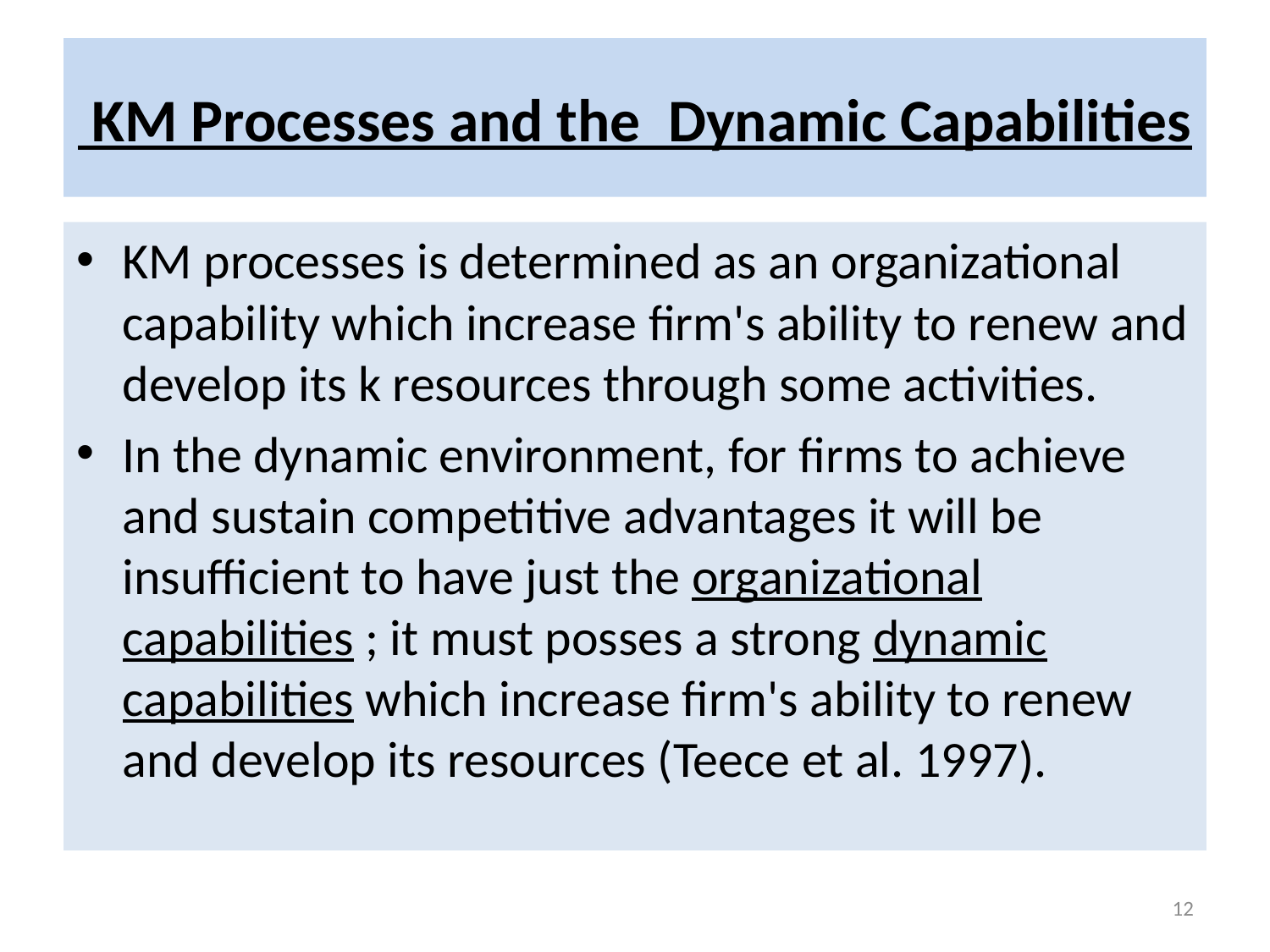

# KM Processes and the  Dynamic Capabilities
KM processes is determined as an organizational capability which increase firm's ability to renew and develop its k resources through some activities.
In the dynamic environment, for firms to achieve and sustain competitive advantages it will be insufficient to have just the organizational capabilities ; it must posses a strong dynamic capabilities which increase firm's ability to renew and develop its resources (Teece et al. 1997).
12